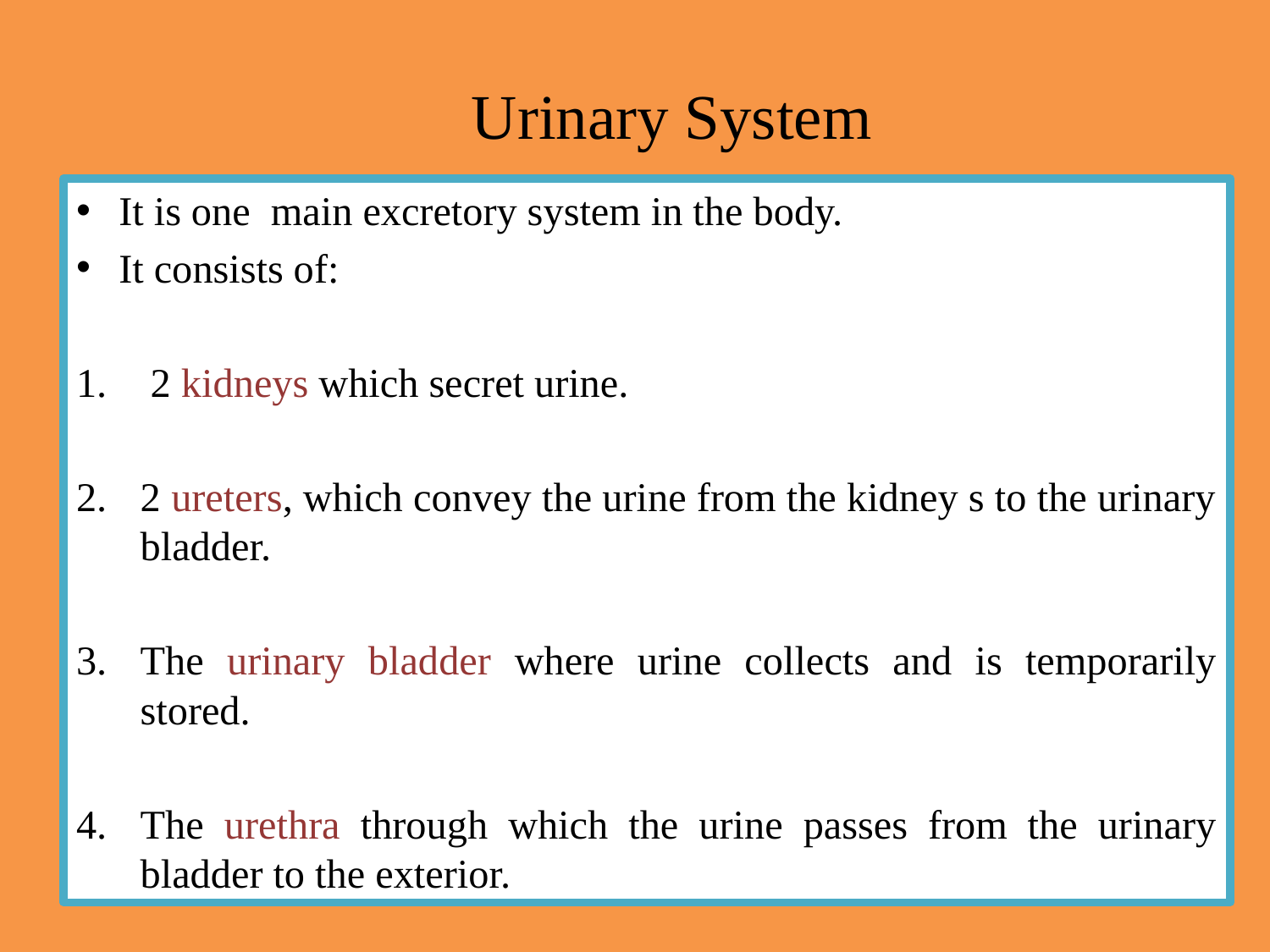

Urinary System
It is one  main excretory system in the body.
It consists of:

 2 kidneys which secret urine.

2 ureters, which convey the urine from the kidney s to the urinary bladder.

The urinary bladder where urine collects and is temporarily stored.

The urethra through which the urine passes from the urinary bladder to the exterior.